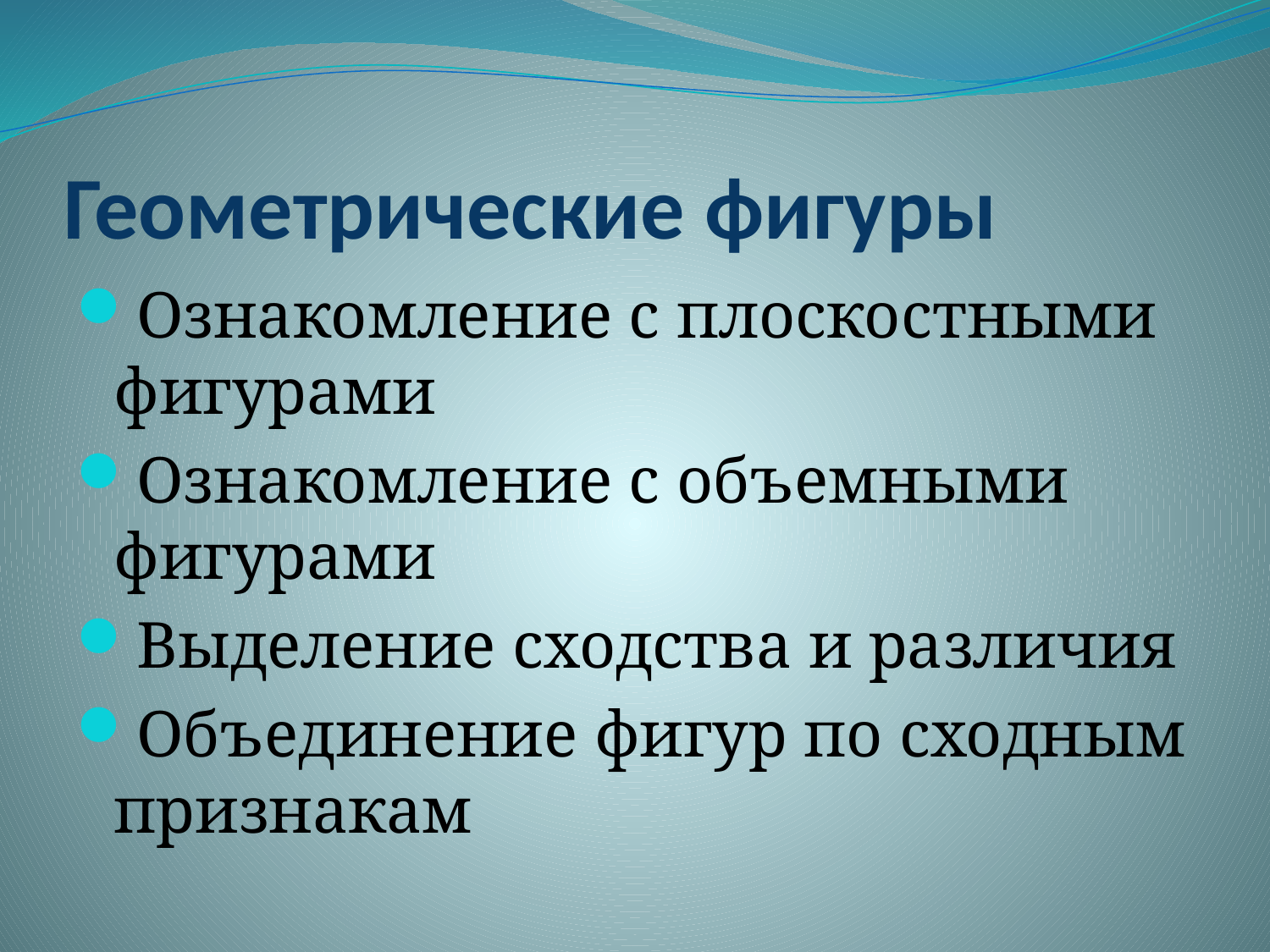

# Геометрические фигуры
Ознакомление с плоскостными фигурами
Ознакомление с объемными фигурами
Выделение сходства и различия
Объединение фигур по сходным признакам